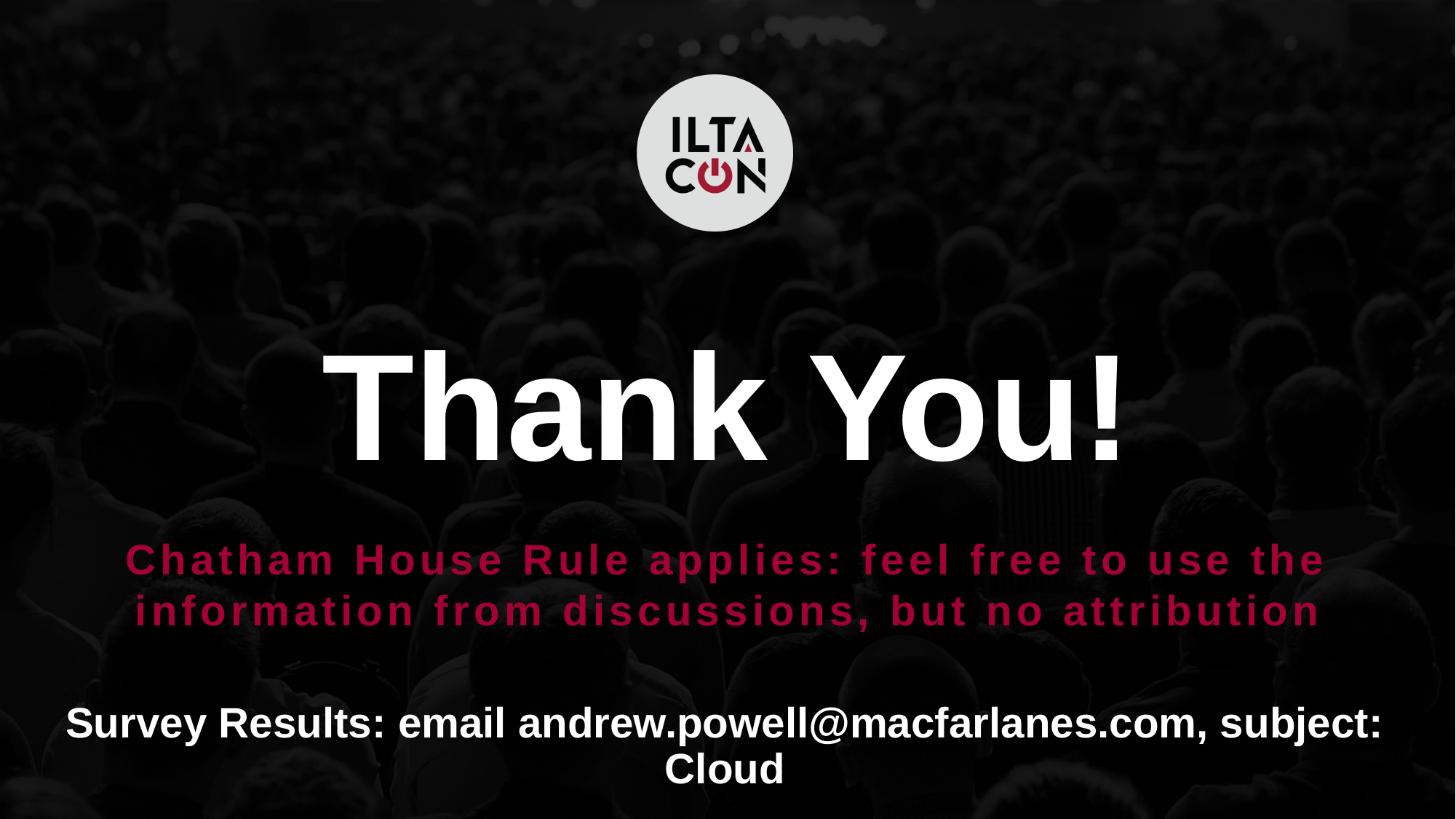

# Thank You!
Chatham House Rule applies: feel free to use the information from discussions, but no attribution
Survey Results: email andrew.powell@macfarlanes.com, subject: Cloud